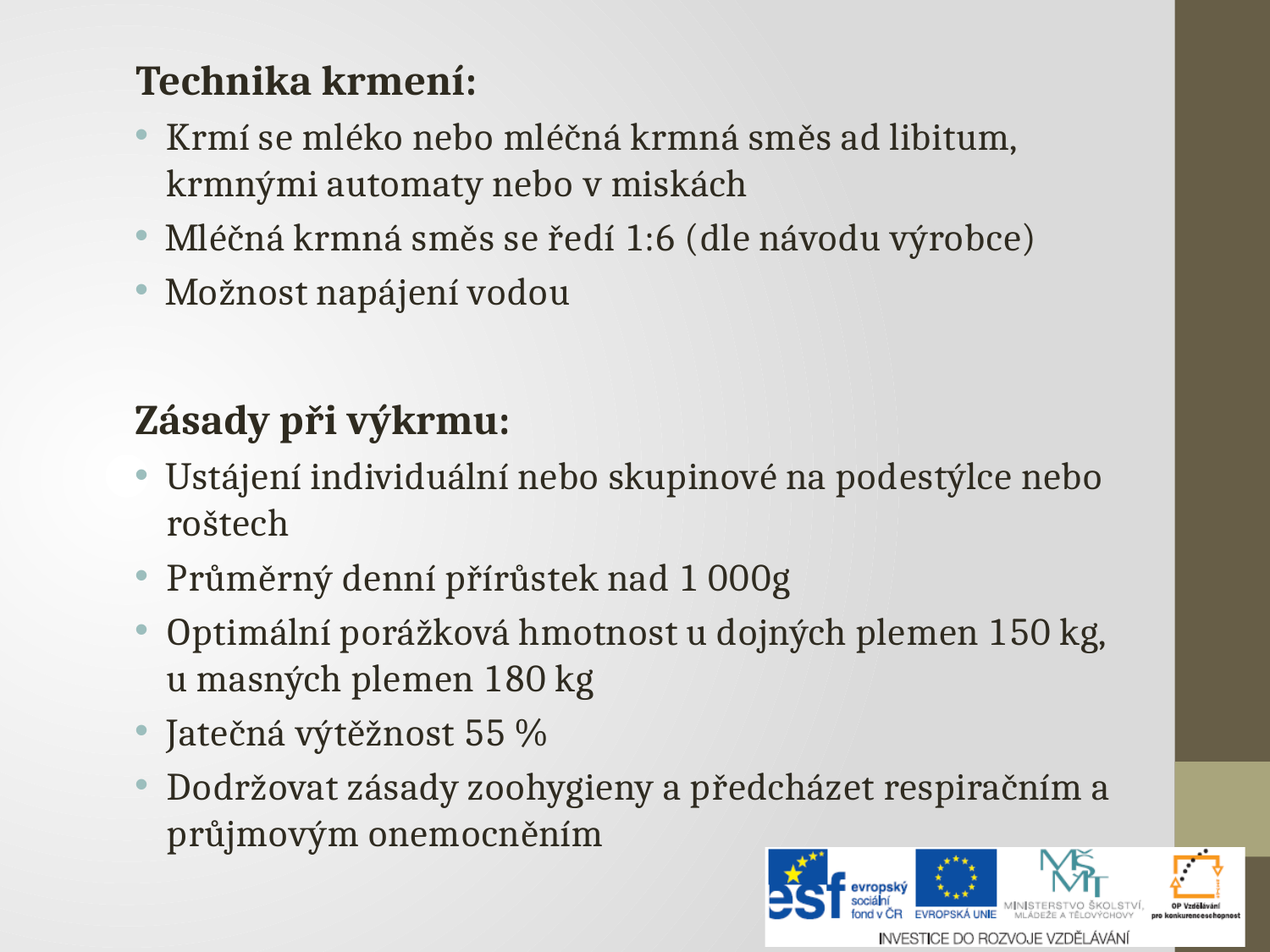

Technika krmení:
Krmí se mléko nebo mléčná krmná směs ad libitum, krmnými automaty nebo v miskách
Mléčná krmná směs se ředí 1:6 (dle návodu výrobce)
Možnost napájení vodou

Zásady při výkrmu:
Ustájení individuální nebo skupinové na podestýlce nebo roštech
Průměrný denní přírůstek nad 1 000g
Optimální porážková hmotnost u dojných plemen 150 kg, u masných plemen 180 kg
Jatečná výtěžnost 55 %
Dodržovat zásady zoohygieny a předcházet respiračním a průjmovým onemocněním